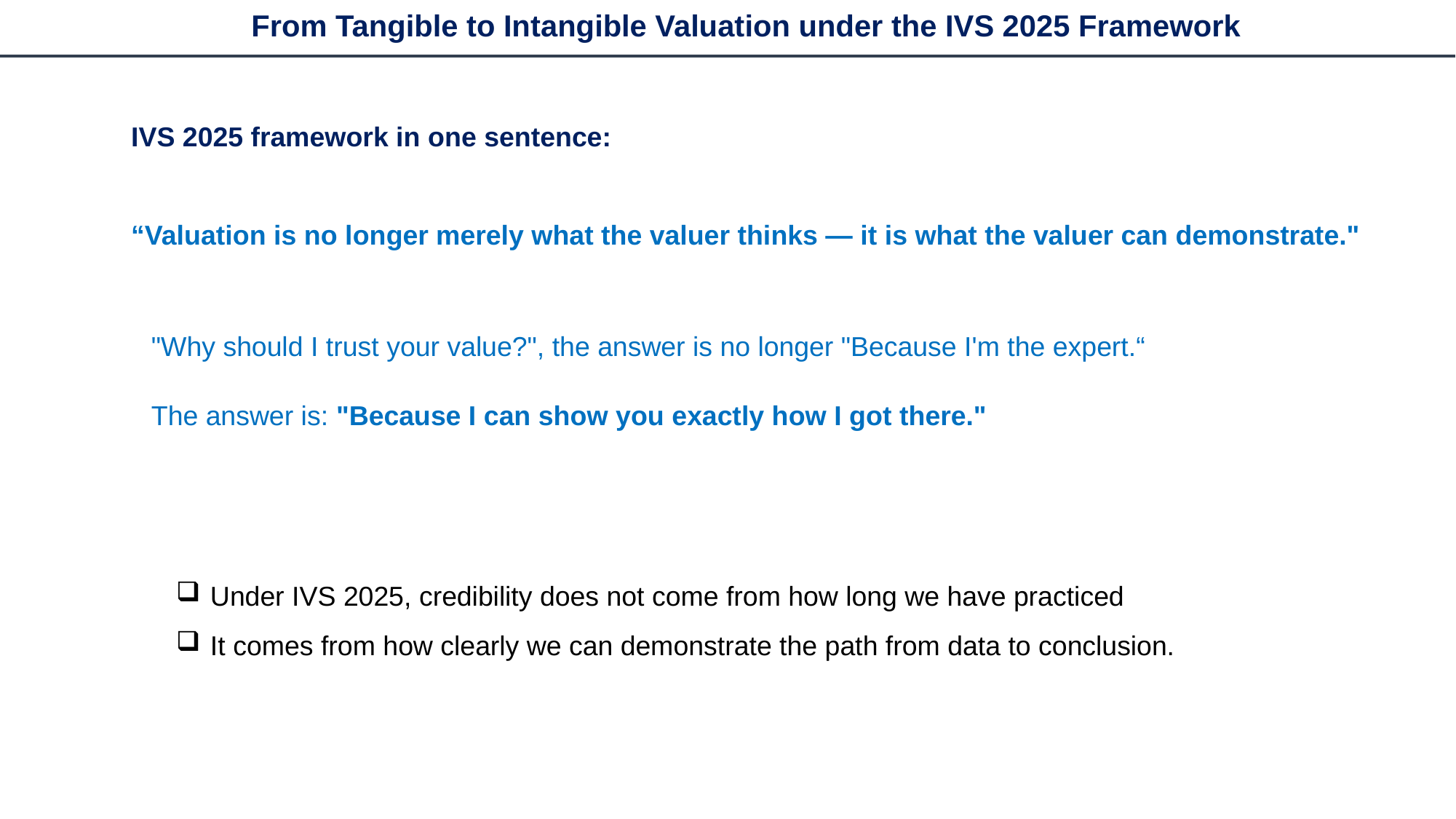

From Tangible to Intangible Valuation under the IVS 2025 Framework
IVS 2025 framework in one sentence:

“Valuation is no longer merely what the valuer thinks — it is what the valuer can demonstrate."
"Why should I trust your value?", the answer is no longer "Because I'm the expert.“
The answer is: "Because I can show you exactly how I got there."
Under IVS 2025, credibility does not come from how long we have practiced
It comes from how clearly we can demonstrate the path from data to conclusion.